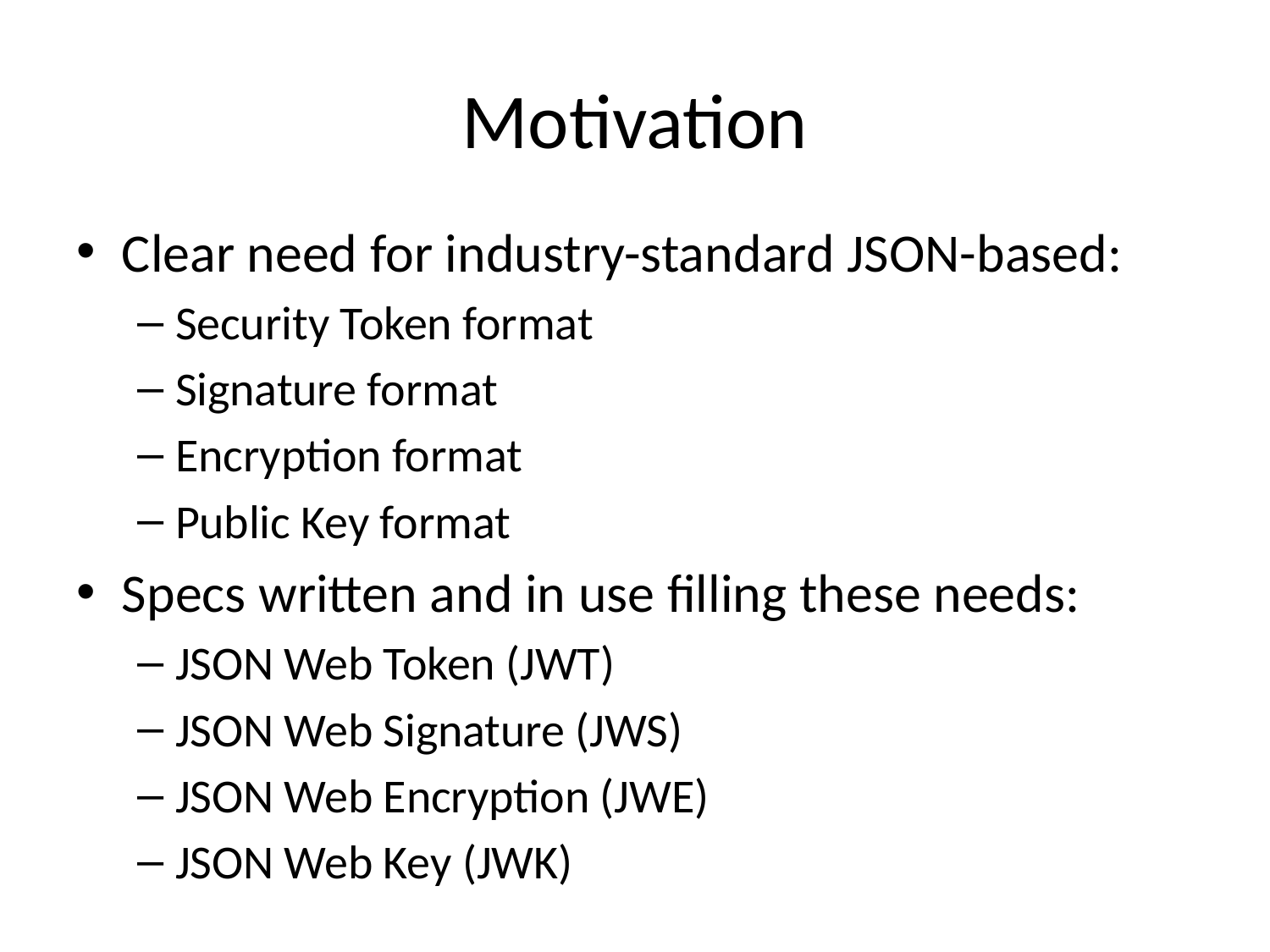

# Motivation
Clear need for industry-standard JSON-based:
Security Token format
Signature format
Encryption format
Public Key format
Specs written and in use filling these needs:
JSON Web Token (JWT)
JSON Web Signature (JWS)
JSON Web Encryption (JWE)
JSON Web Key (JWK)